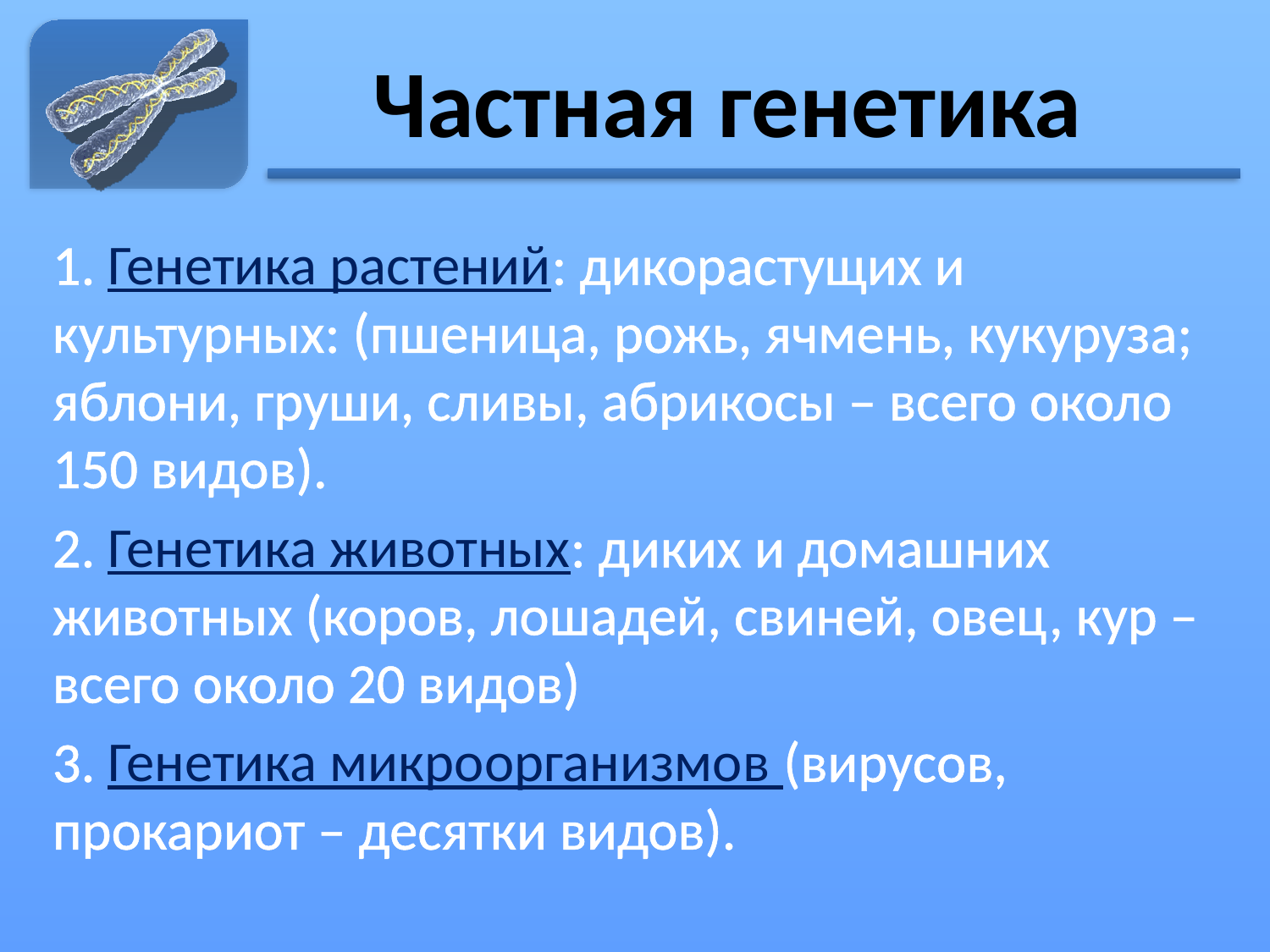

# Частная генетика
1. Генетика растений: дикорастущих и культурных: (пшеница, рожь, ячмень, кукуруза; яблони, груши, сливы, абрикосы – всего около 150 видов).
2. Генетика животных: диких и домашних животных (коров, лошадей, свиней, овец, кур – всего около 20 видов)
3. Генетика микроорганизмов (вирусов, прокариот – десятки видов).